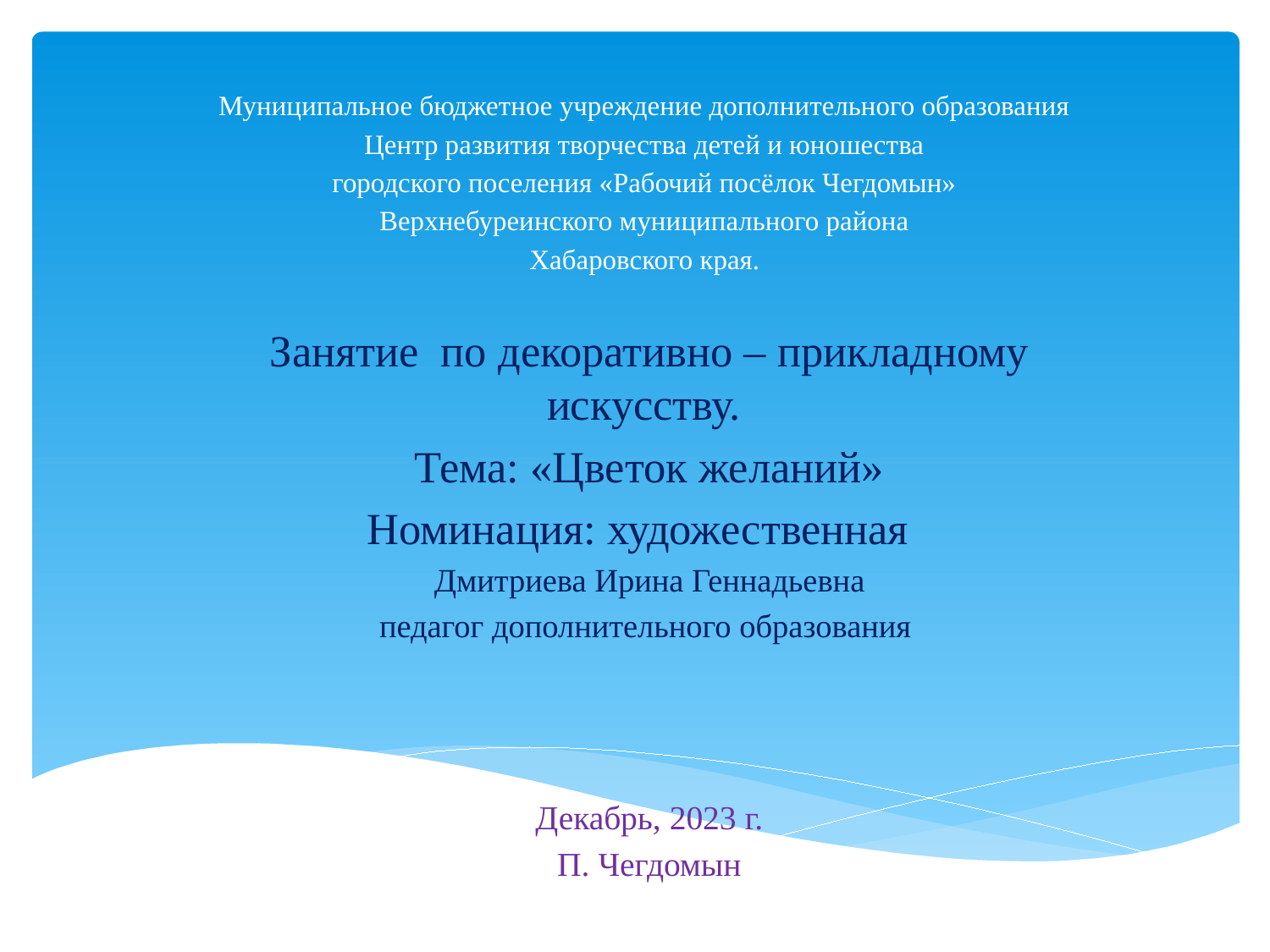

# Муниципальное бюджетное учреждение дополнительного образования Центр развития творчества детей и юношества городского поселения «Рабочий посёлок Чегдомын» Верхнебуреинского муниципального района Хабаровского края.
Занятие  по декоративно – прикладному искусству.
Тема: «Цветок желаний»
Номинация: художественная
Дмитриева Ирина Геннадьевна
педагог дополнительного образования

Декабрь, 2023 г.
П. Чегдомын